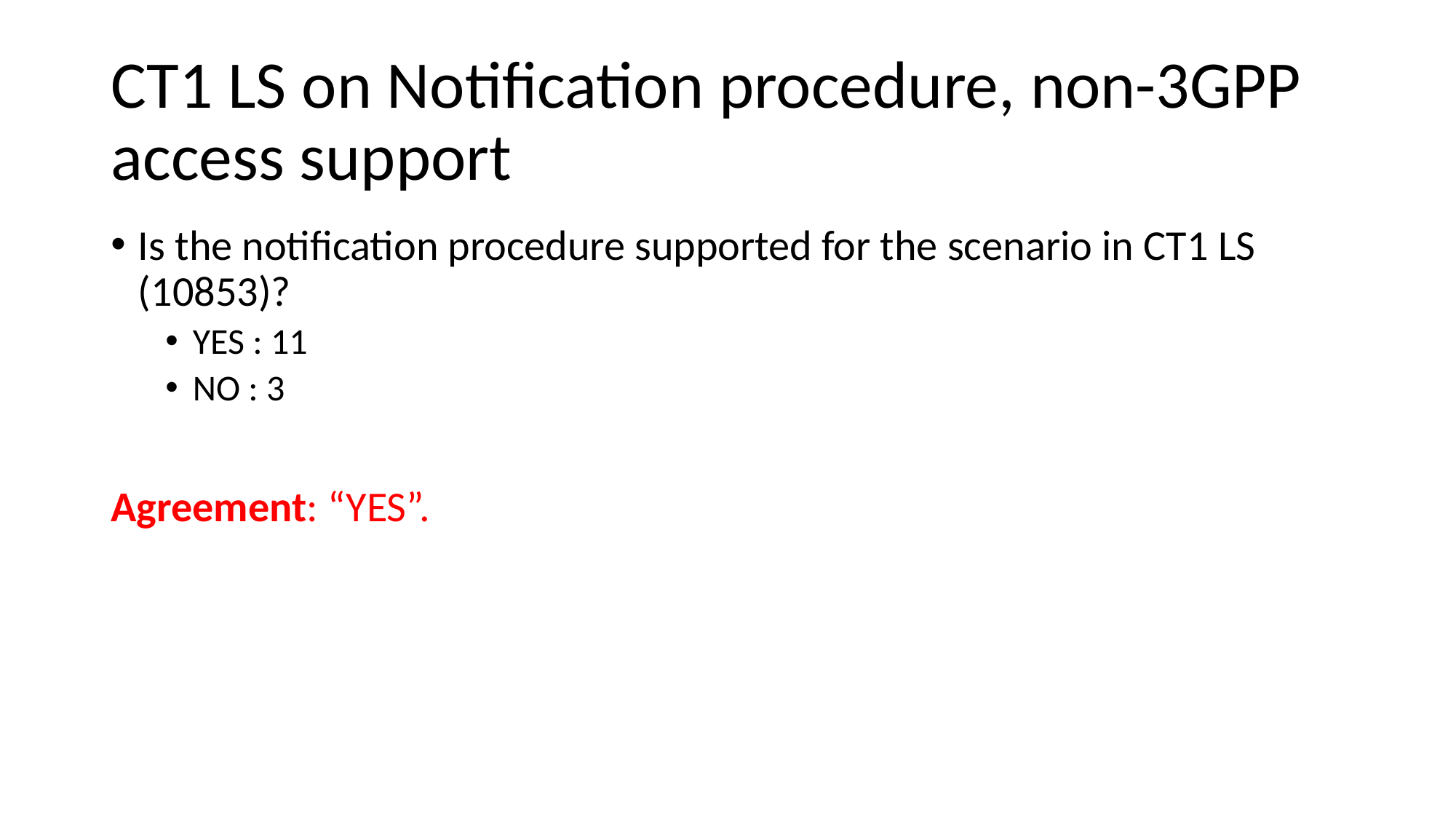

# CT1 LS on Notification procedure, non-3GPP access support
Is the notification procedure supported for the scenario in CT1 LS (10853)?
YES : 11
NO : 3

Agreement: “YES”.